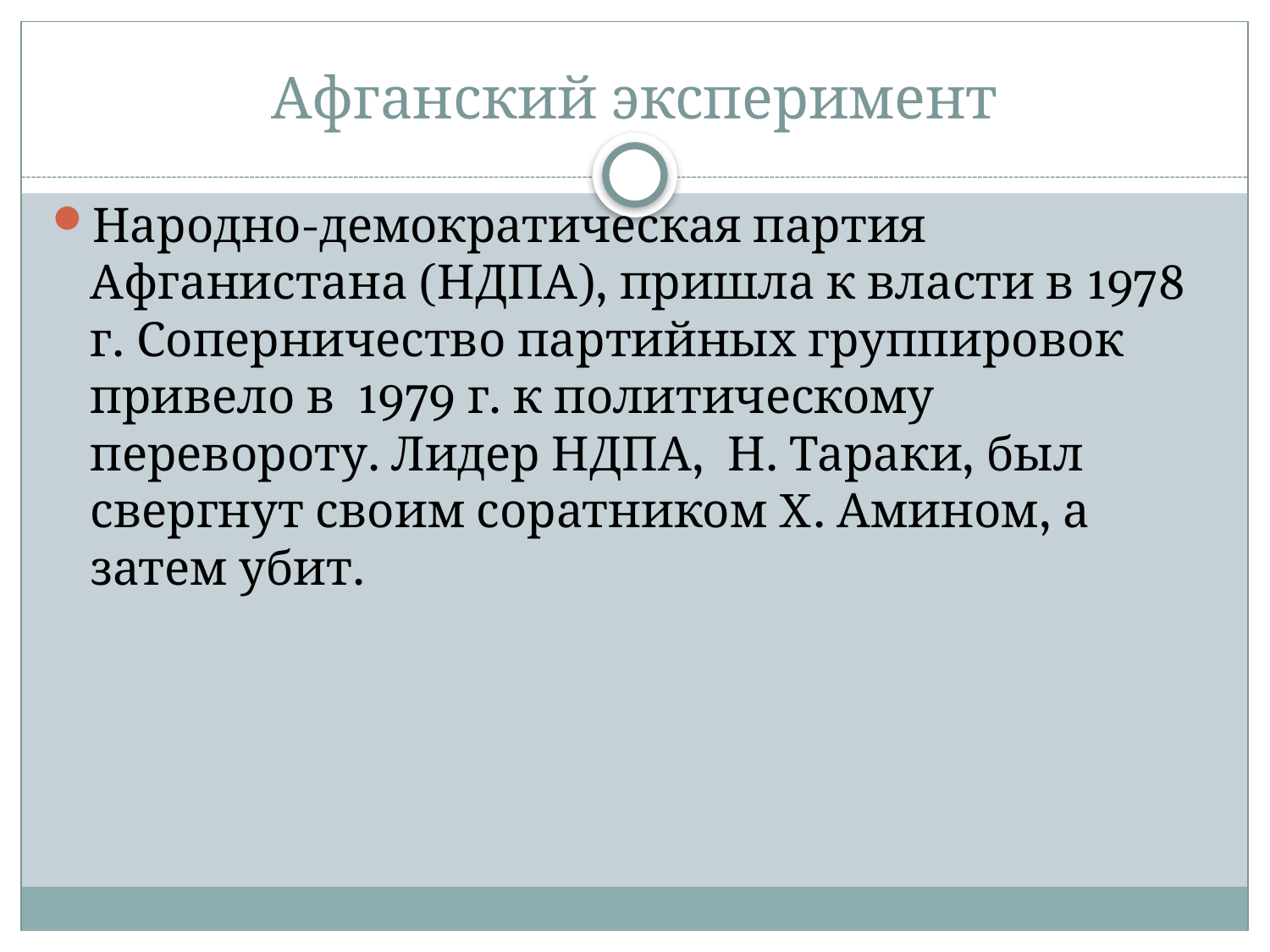

# Афганский эксперимент
Народно-демократическая партия Афганистана (НДПА), пришла к власти в 1978 г. Соперничество партийных группировок привело в  1979 г. к политическому перевороту. Лидер НДПА,  Н. Тараки, был свергнут своим соратником X. Амином, а затем убит.